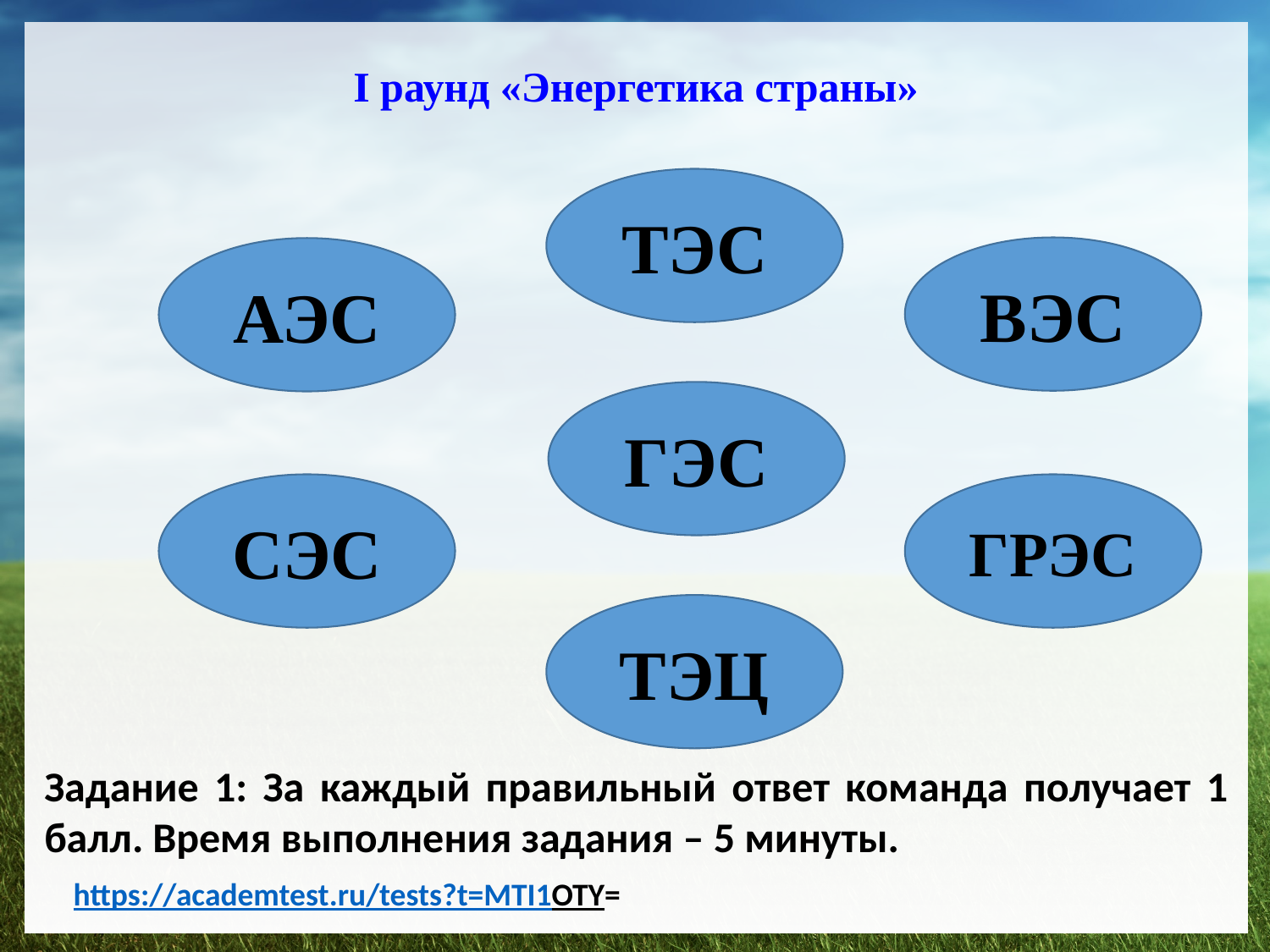

I раунд «Энергетика страны»
ТЭС
ВЭС
АЭС
ГЭС
СЭС
ГРЭС
ТЭЦ
Задание 1: За каждый правильный ответ команда получает 1 балл. Время выполнения задания – 5 минуты.
https://academtest.ru/tests?t=MTI1OTY=